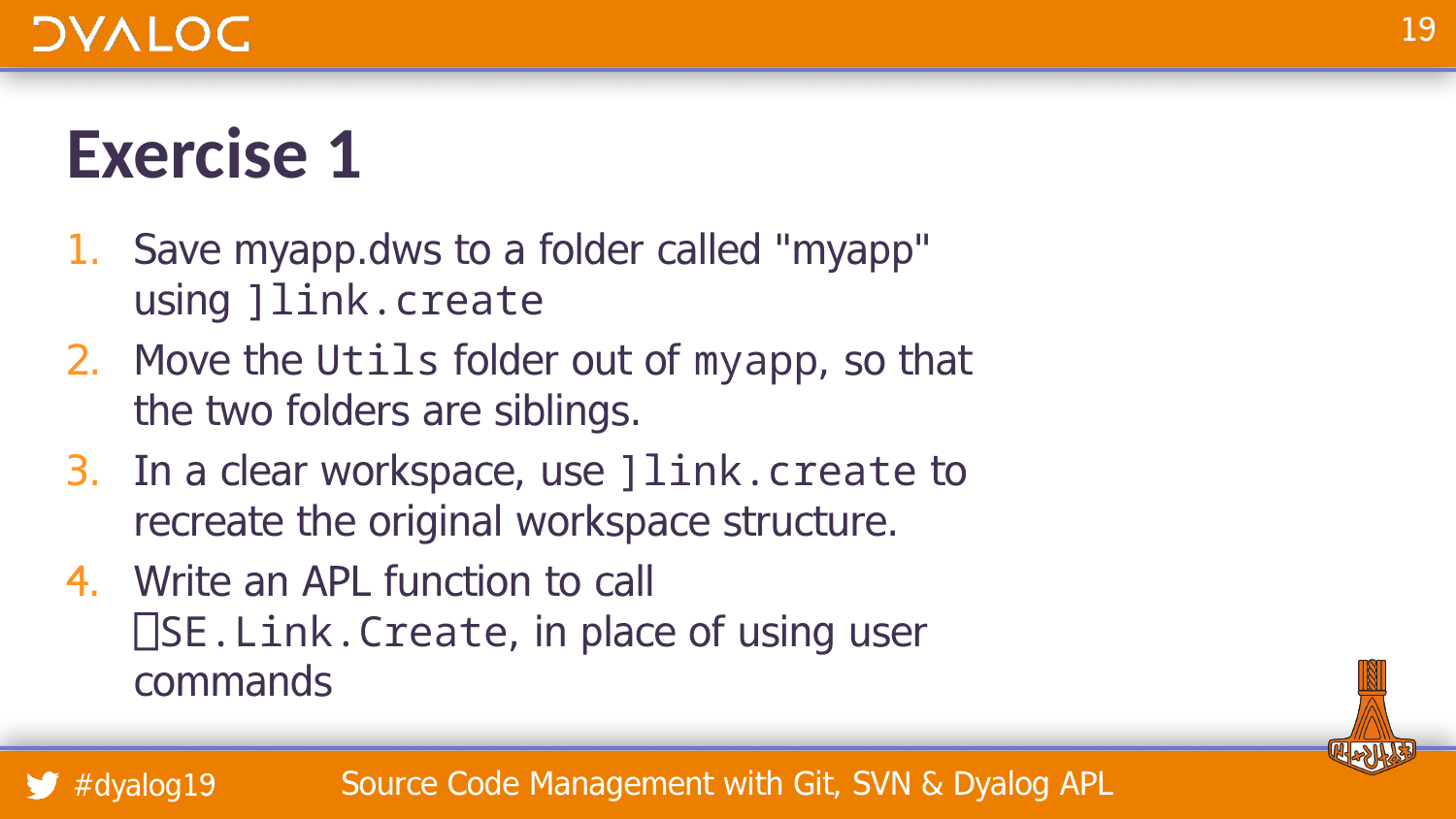

# Exercise 1
Save myapp.dws to a folder called "myapp" using ]link.create
Move the Utils folder out of myapp, so that the two folders are siblings.
In a clear workspace, use ]link.create to recreate the original workspace structure.
Write an APL function to call ⎕SE.Link.Create, in place of using user commands